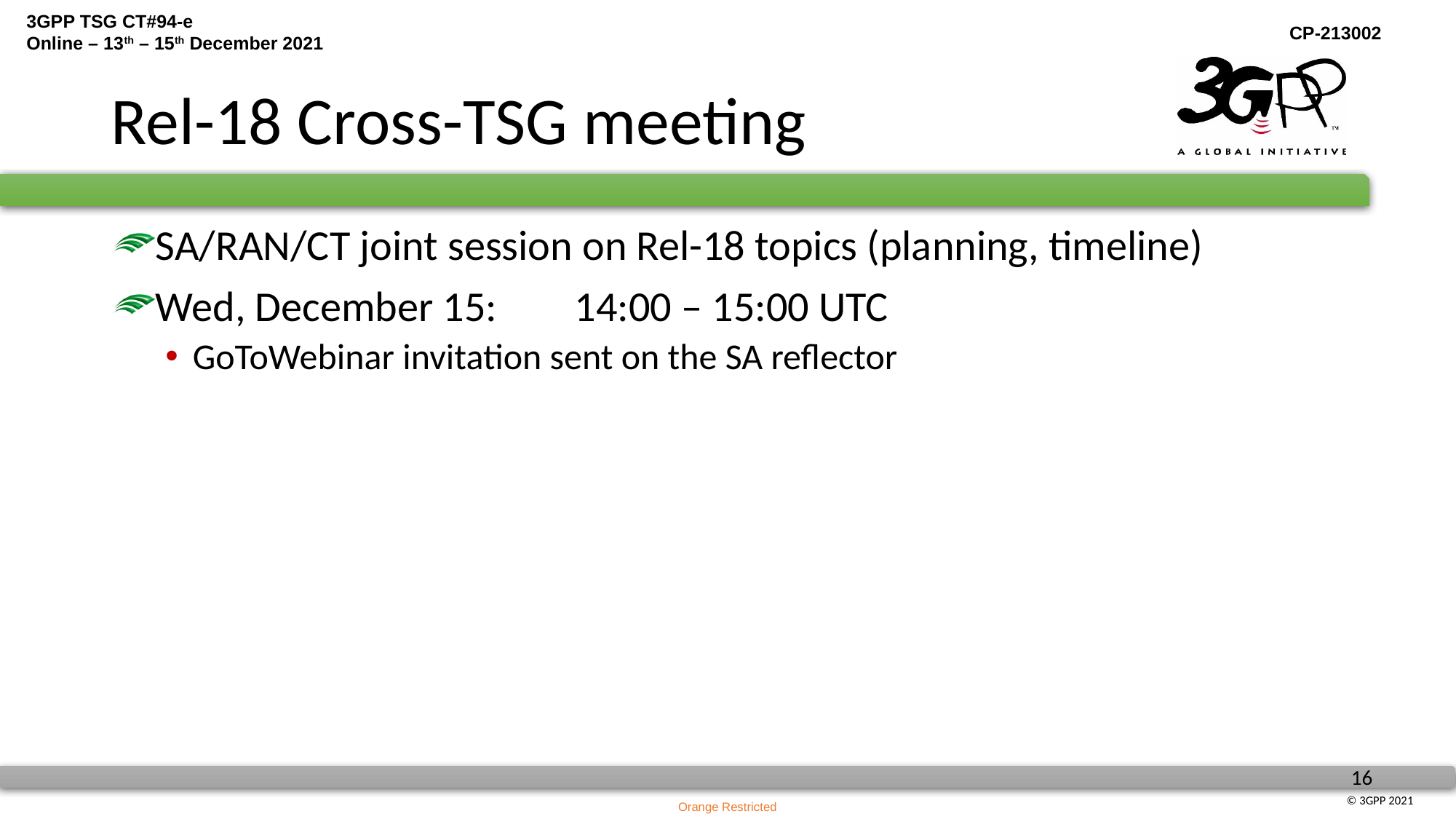

# Rel-18 Cross-TSG meeting
SA/RAN/CT joint session on Rel-18 topics (planning, timeline)
Wed, December 15:	14:00 – 15:00 UTC
GoToWebinar invitation sent on the SA reflector